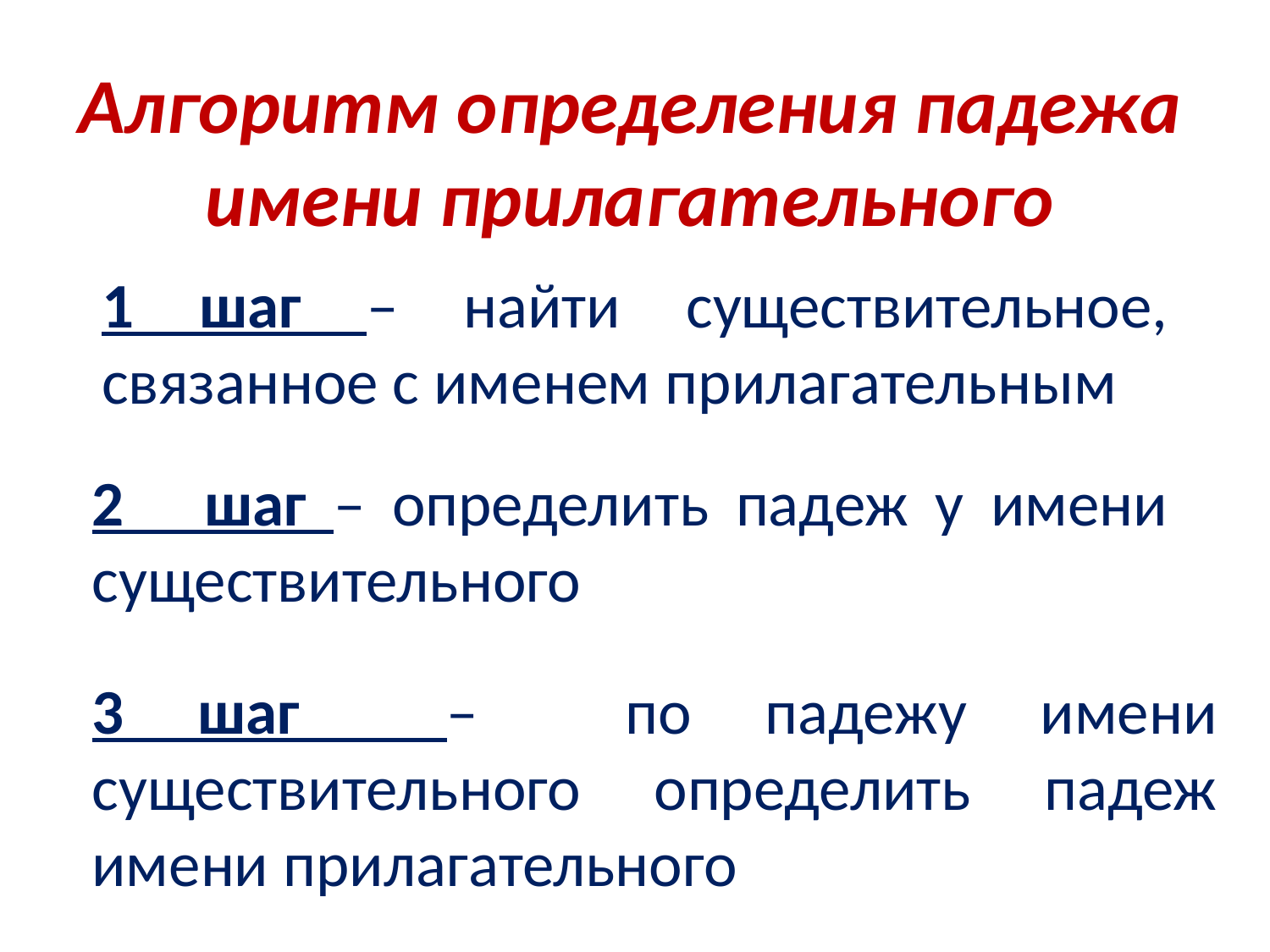

Алгоритм определения падежа имени прилагательного
1 шаг – найти существительное, связанное с именем прилагательным
2   шаг – определить падеж у имени существительного
3 шаг  –  по падежу имени существительного определить падеж имени прилагательного